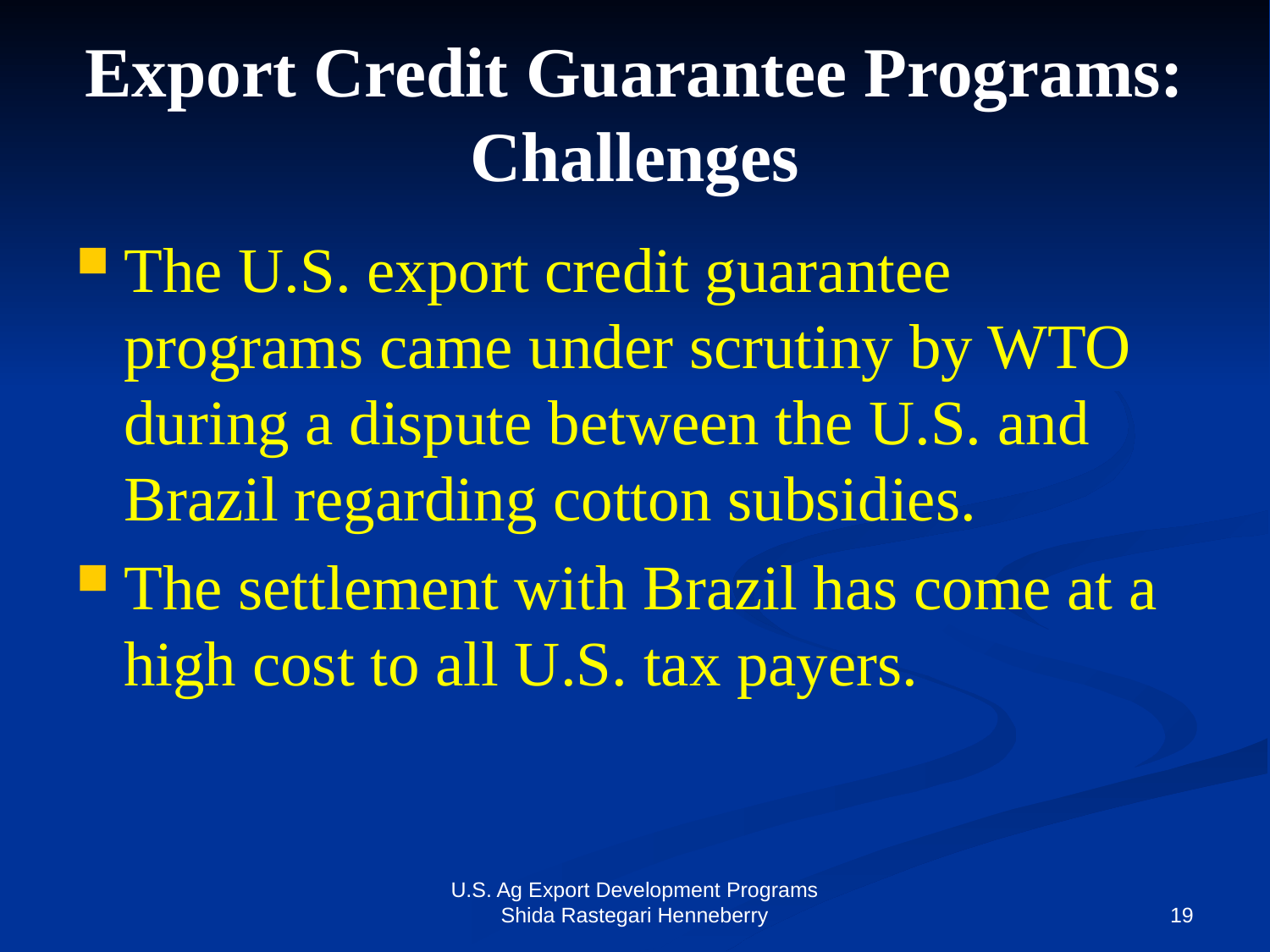

# Export Credit Guarantee Programs: Challenges
The U.S. export credit guarantee programs came under scrutiny by WTO during a dispute between the U.S. and Brazil regarding cotton subsidies.
The settlement with Brazil has come at a high cost to all U.S. tax payers.

U.S. Ag Export Development Programs Shida Rastegari Henneberry
19